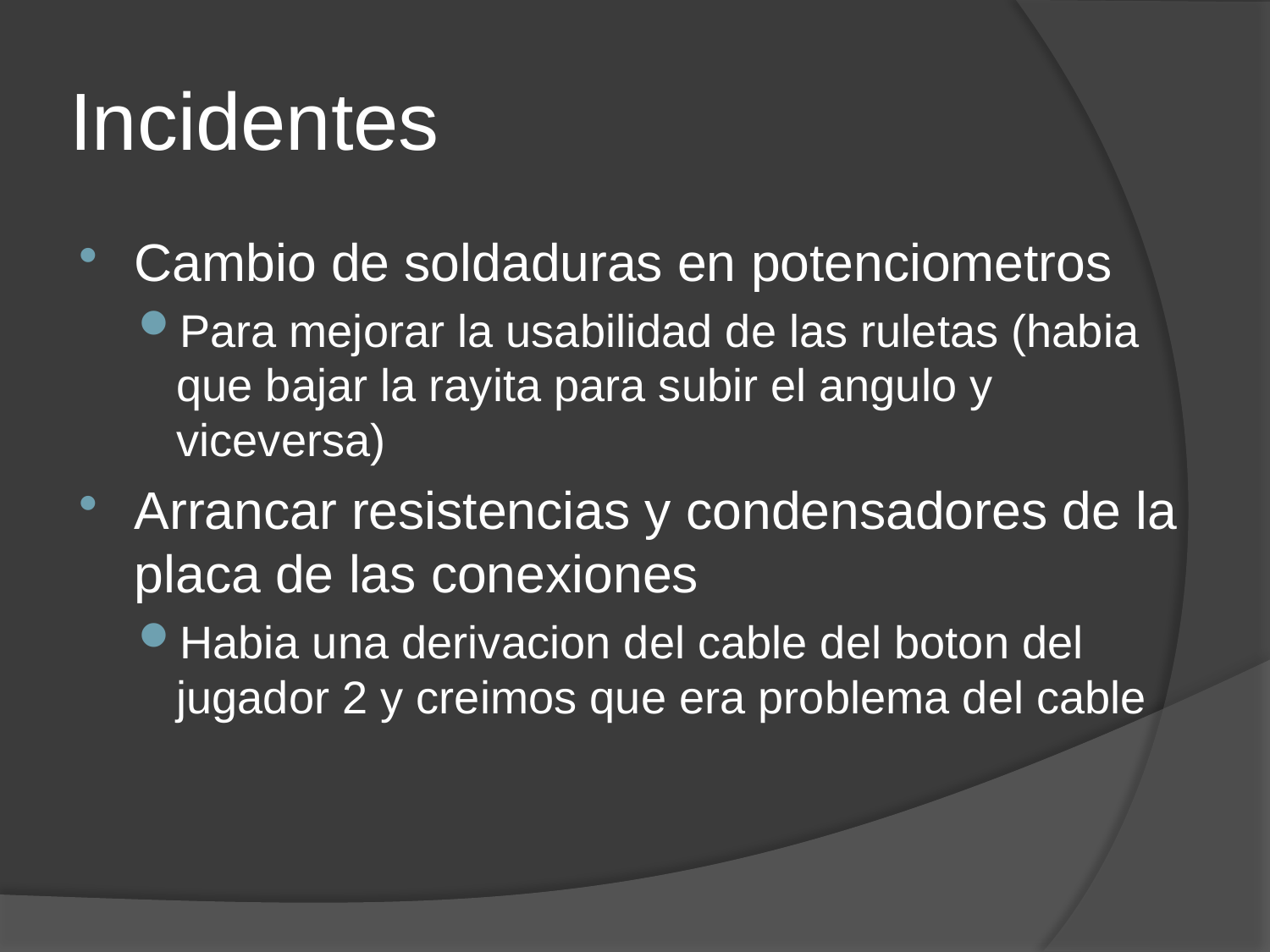

# Incidentes
Cambio de soldaduras en potenciometros
Para mejorar la usabilidad de las ruletas (habia que bajar la rayita para subir el angulo y viceversa)
Arrancar resistencias y condensadores de la placa de las conexiones
Habia una derivacion del cable del boton del jugador 2 y creimos que era problema del cable